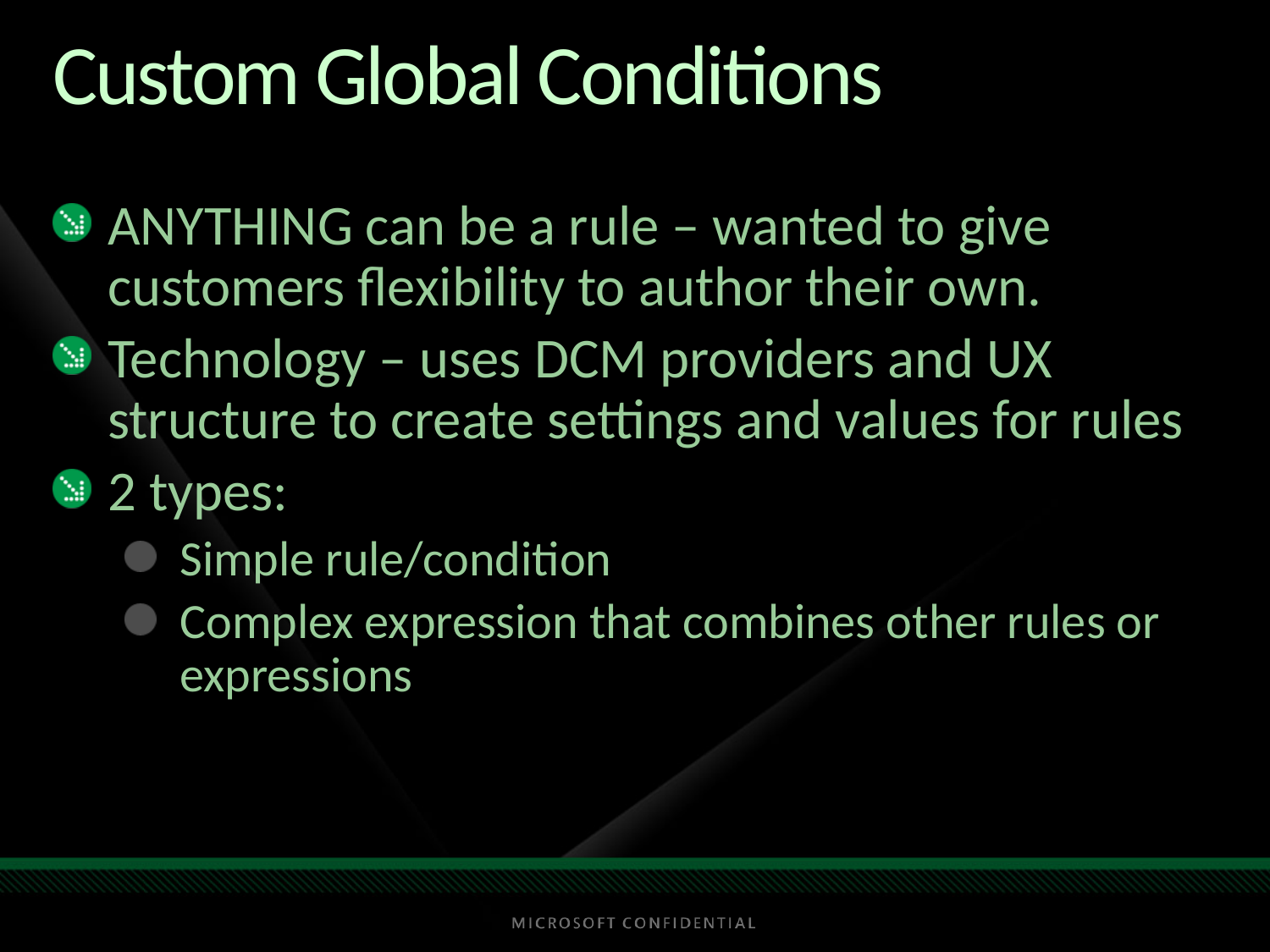

# Custom Global Conditions
ANYTHING can be a rule – wanted to give customers flexibility to author their own.
Technology – uses DCM providers and UX structure to create settings and values for rules
2 types:
Simple rule/condition
Complex expression that combines other rules or expressions